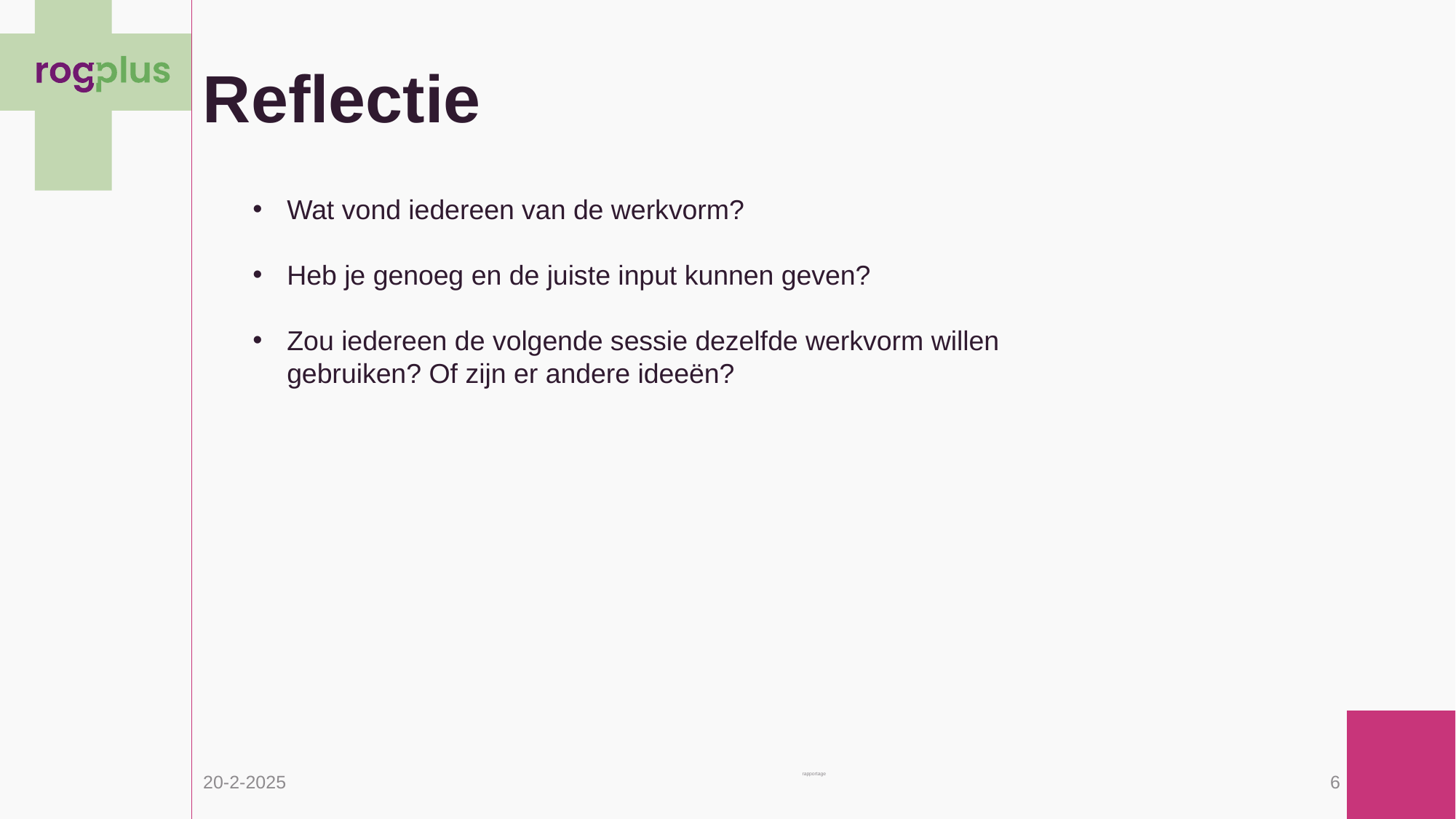

# Reflectie
Wat vond iedereen van de werkvorm?

Heb je genoeg en de juiste input kunnen geven?

Zou iedereen de volgende sessie dezelfde werkvorm willen gebruiken? Of zijn er andere ideeën?
20-2-2025
rapportage
6